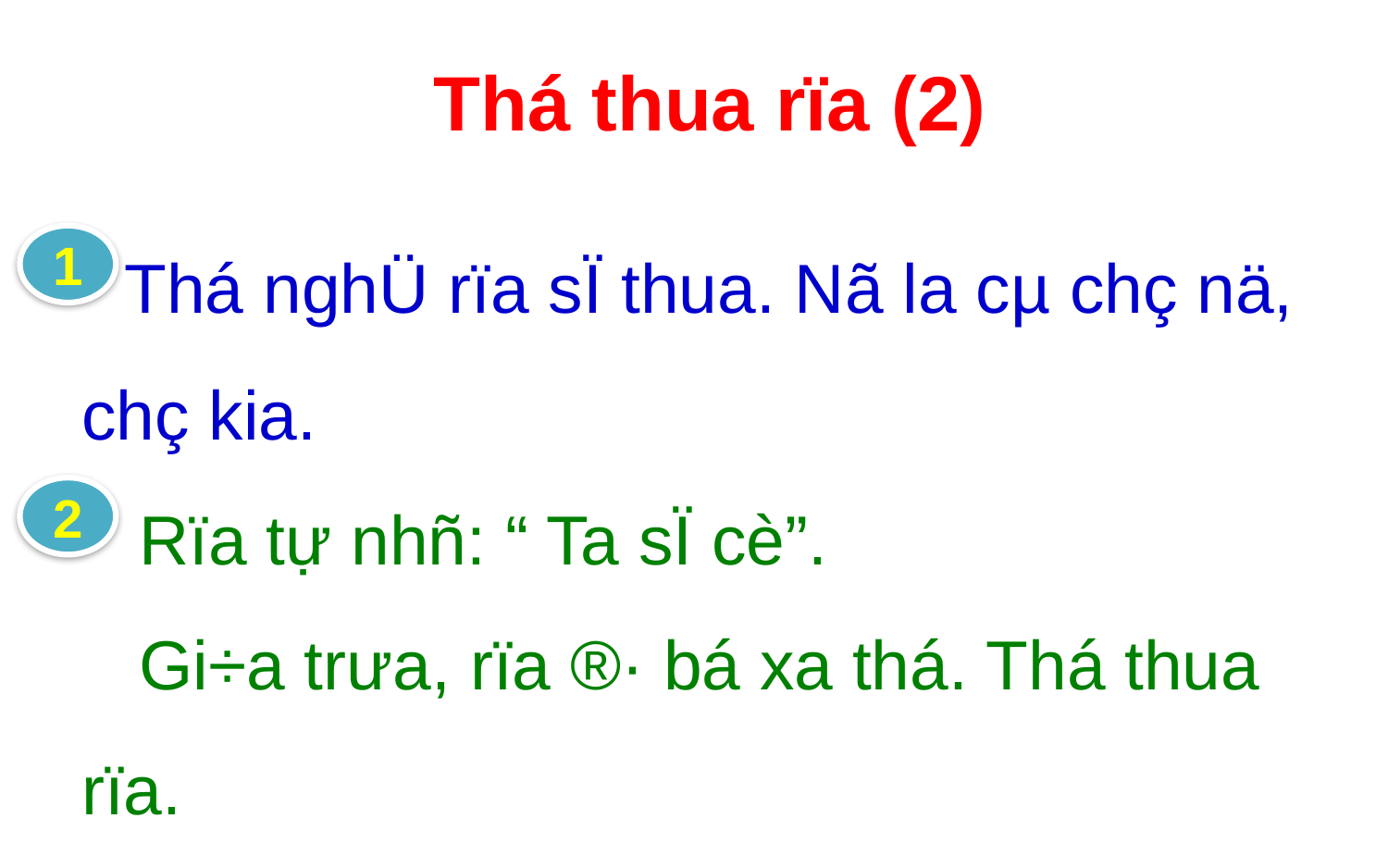

Thá thua rïa (2)
  Thá nghÜ rïa sÏ thua. Nã la cµ chç nä, chç kia.
   Rïa tự nhñ: “ Ta sÏ cè”.
   Gi÷a tr­ưa, rïa ®· bá xa thá. Thá thua rïa.
1
2